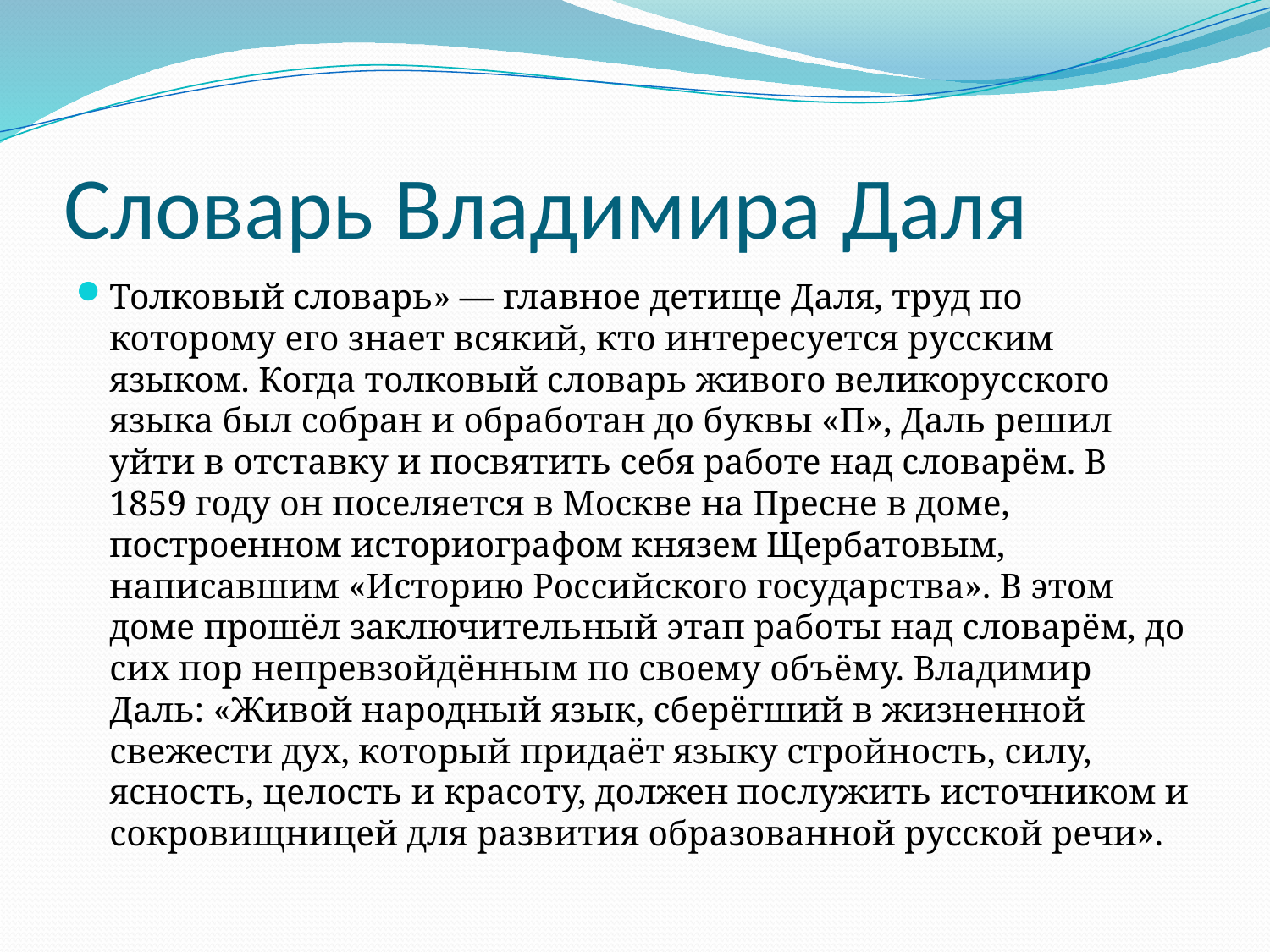

# Словарь Владимира Даля
Толковый словарь» — главное детище Даля, труд по которому его знает всякий, кто интересуется русским языком. Когда толковый словарь живого великорусского языка был собран и обработан до буквы «П», Даль решил уйти в отставку и посвятить себя работе над словарём. В 1859 году он поселяется в Москве на Пресне в доме, построенном историографом князем Щербатовым, написавшим «Историю Российского государства». В этом доме прошёл заключительный этап работы над словарём, до сих пор непревзойдённым по своему объёму. Владимир Даль: «Живой народный язык, сберёгший в жизненной свежести дух, который придаёт языку стройность, силу, ясность, целость и красоту, должен послужить источником и сокровищницей для развития образованной русской речи».